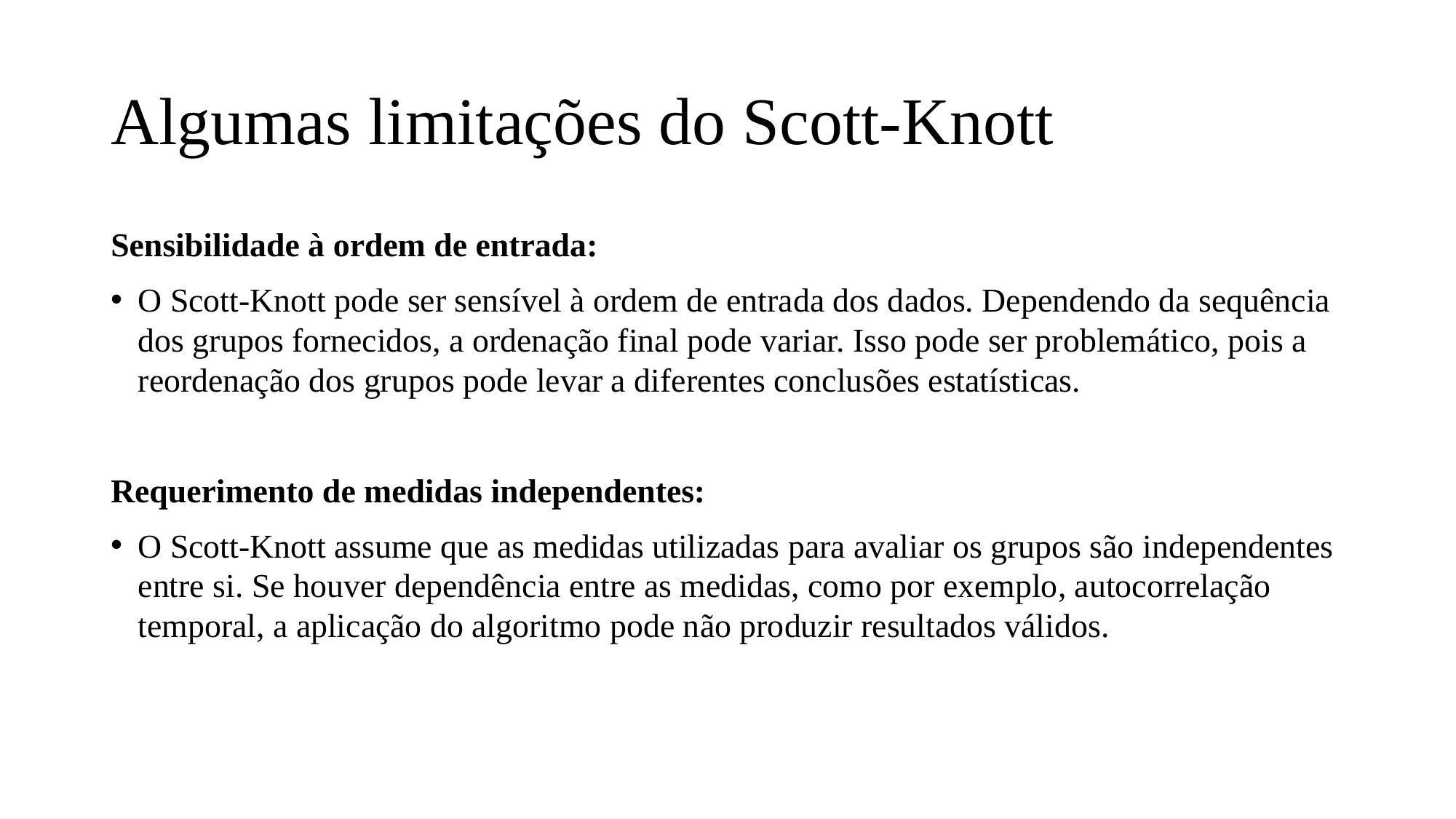

# Algumas limitações do Scott-Knott
Sensibilidade à ordem de entrada:
O Scott-Knott pode ser sensível à ordem de entrada dos dados. Dependendo da sequência dos grupos fornecidos, a ordenação final pode variar. Isso pode ser problemático, pois a reordenação dos grupos pode levar a diferentes conclusões estatísticas.

Requerimento de medidas independentes:
O Scott-Knott assume que as medidas utilizadas para avaliar os grupos são independentes entre si. Se houver dependência entre as medidas, como por exemplo, autocorrelação temporal, a aplicação do algoritmo pode não produzir resultados válidos.